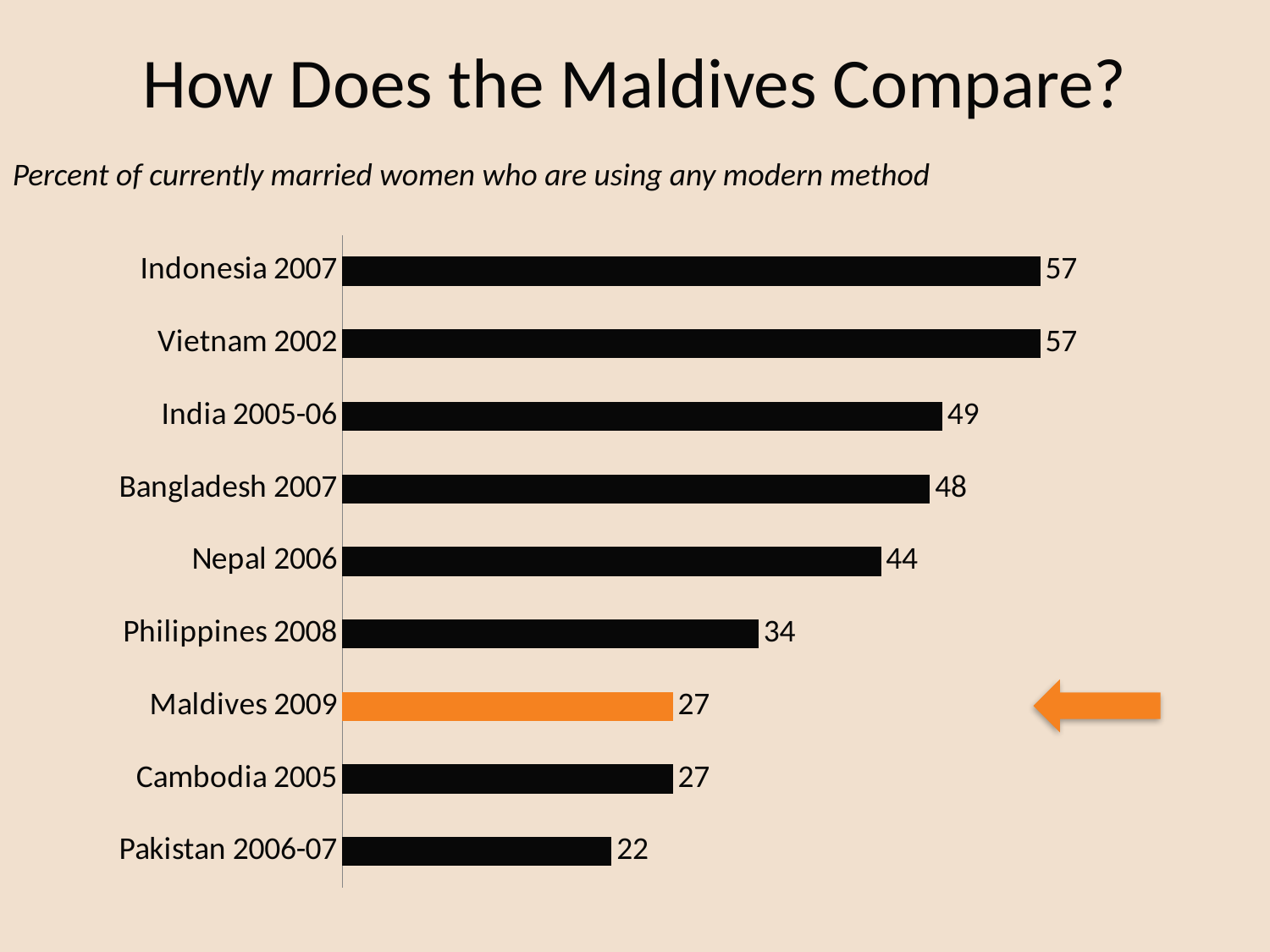

# How Does the Maldives Compare?
Percent of currently married women who are using any modern method

### Chart

| Category | Series 1 |
|---|---|
| Pakistan 2006-07 | 22.0 |
| Cambodia 2005 | 27.0 |
| Maldives 2009 | 27.0 |
| Philippines 2008 | 34.0 |
| Nepal 2006 | 44.0 |
| Bangladesh 2007 | 48.0 |
| India 2005-06 | 49.0 |
| Vietnam 2002 | 57.0 |
| Indonesia 2007 | 57.0 |